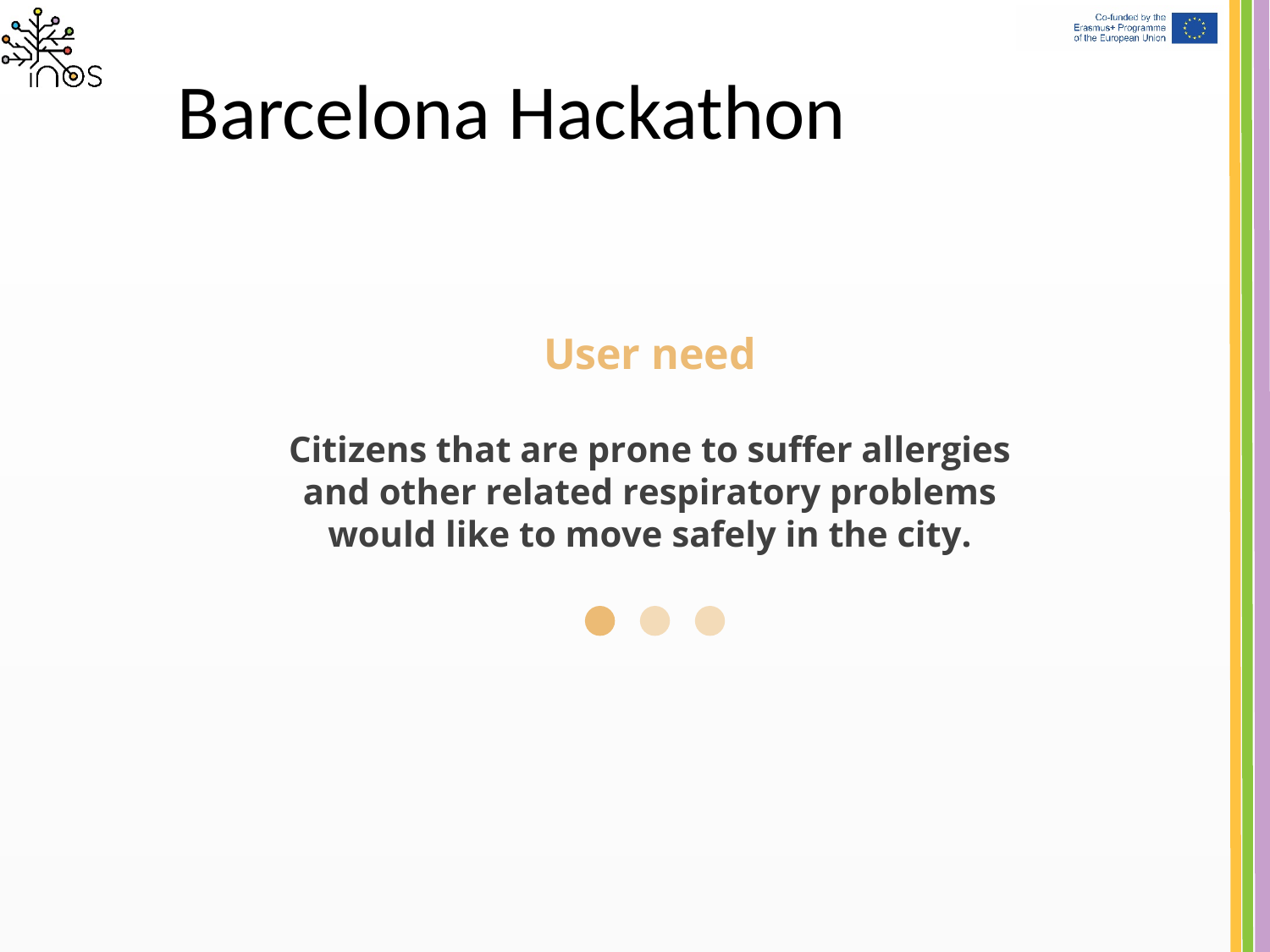

Barcelona Hackathon
User need
Citizens that are prone to suffer allergies and other related respiratory problems would like to move safely in the city.